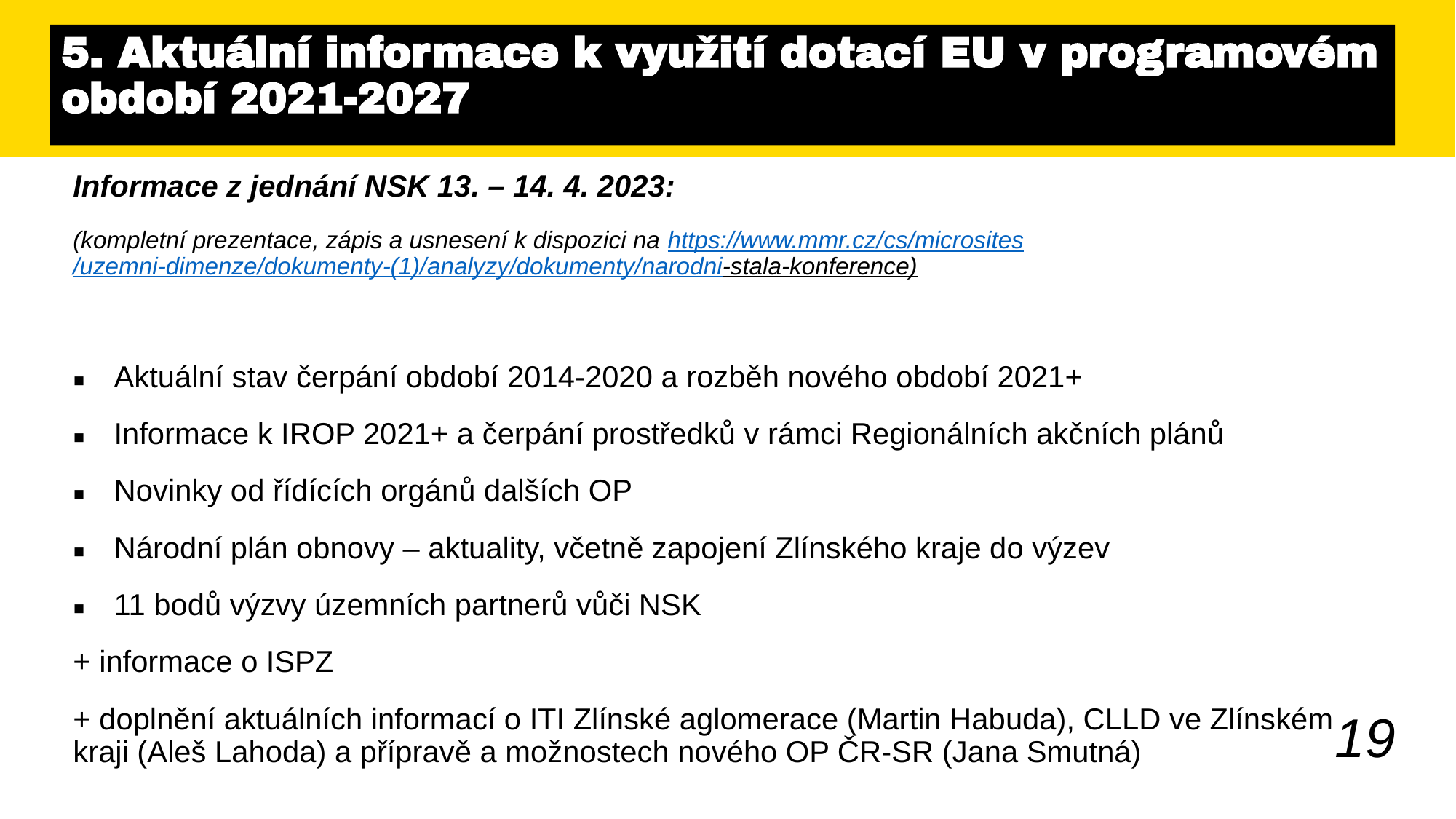

# 5. Aktuální informace k využití dotací EU v programovém období 2021-2027
Informace z jednání NSK 13. – 14. 4. 2023:
(kompletní prezentace, zápis a usnesení k dispozici na https://www.mmr.cz/cs/microsites/uzemni-dimenze/dokumenty-(1)/analyzy/dokumenty/narodni-stala-konference)

Aktuální stav čerpání období 2014-2020 a rozběh nového období 2021+
Informace k IROP 2021+ a čerpání prostředků v rámci Regionálních akčních plánů
Novinky od řídících orgánů dalších OP
Národní plán obnovy – aktuality, včetně zapojení Zlínského kraje do výzev
11 bodů výzvy územních partnerů vůči NSK
+ informace o ISPZ
+ doplnění aktuálních informací o ITI Zlínské aglomerace (Martin Habuda), CLLD ve Zlínském kraji (Aleš Lahoda) a přípravě a možnostech nového OP ČR-SR (Jana Smutná)
19